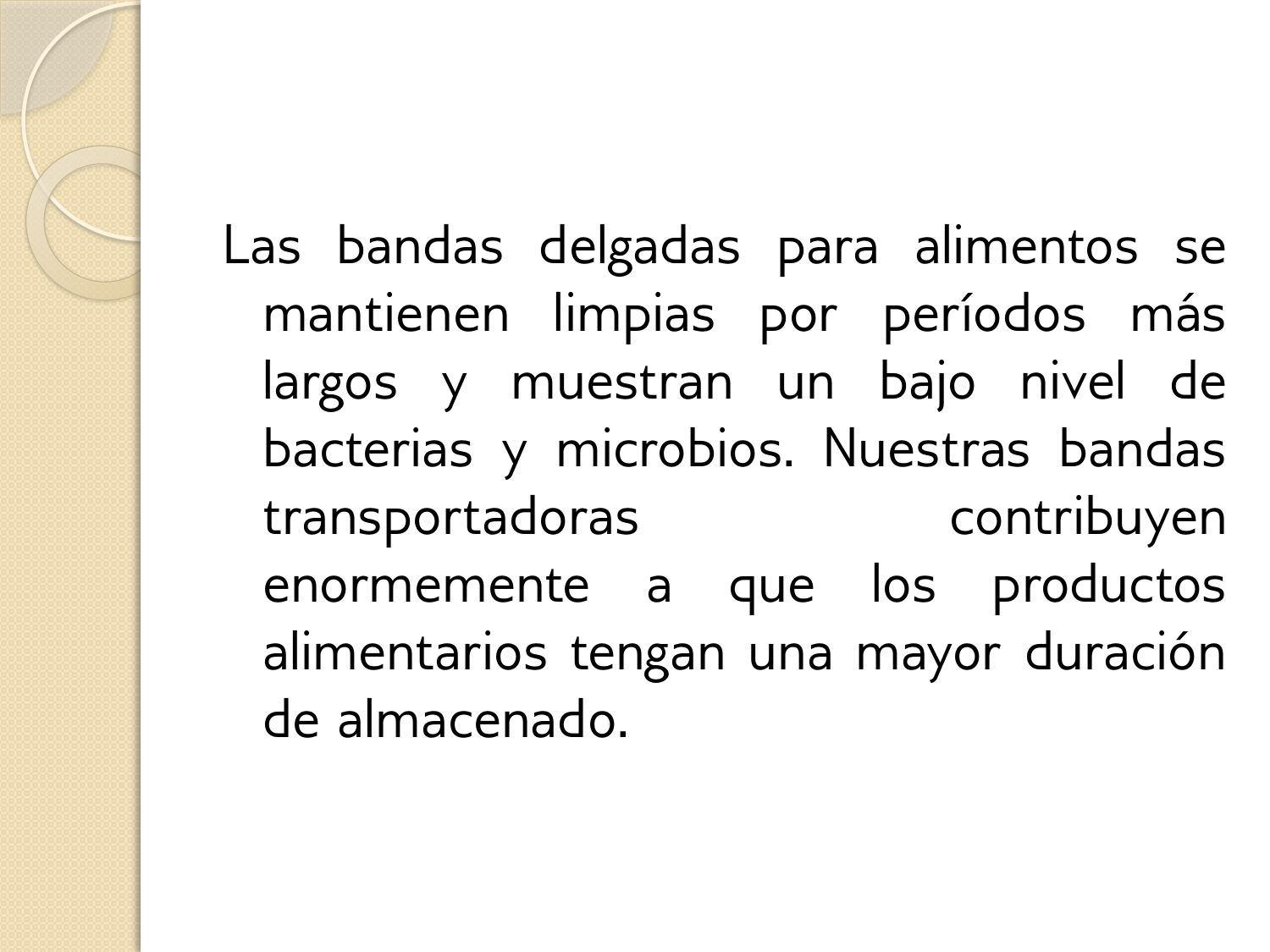

#
Las bandas delgadas para alimentos se mantienen limpias por períodos más largos y muestran un bajo nivel de bacterias y microbios. Nuestras bandas transportadoras contribuyen enormemente a que los productos alimentarios tengan una mayor duración de almacenado.